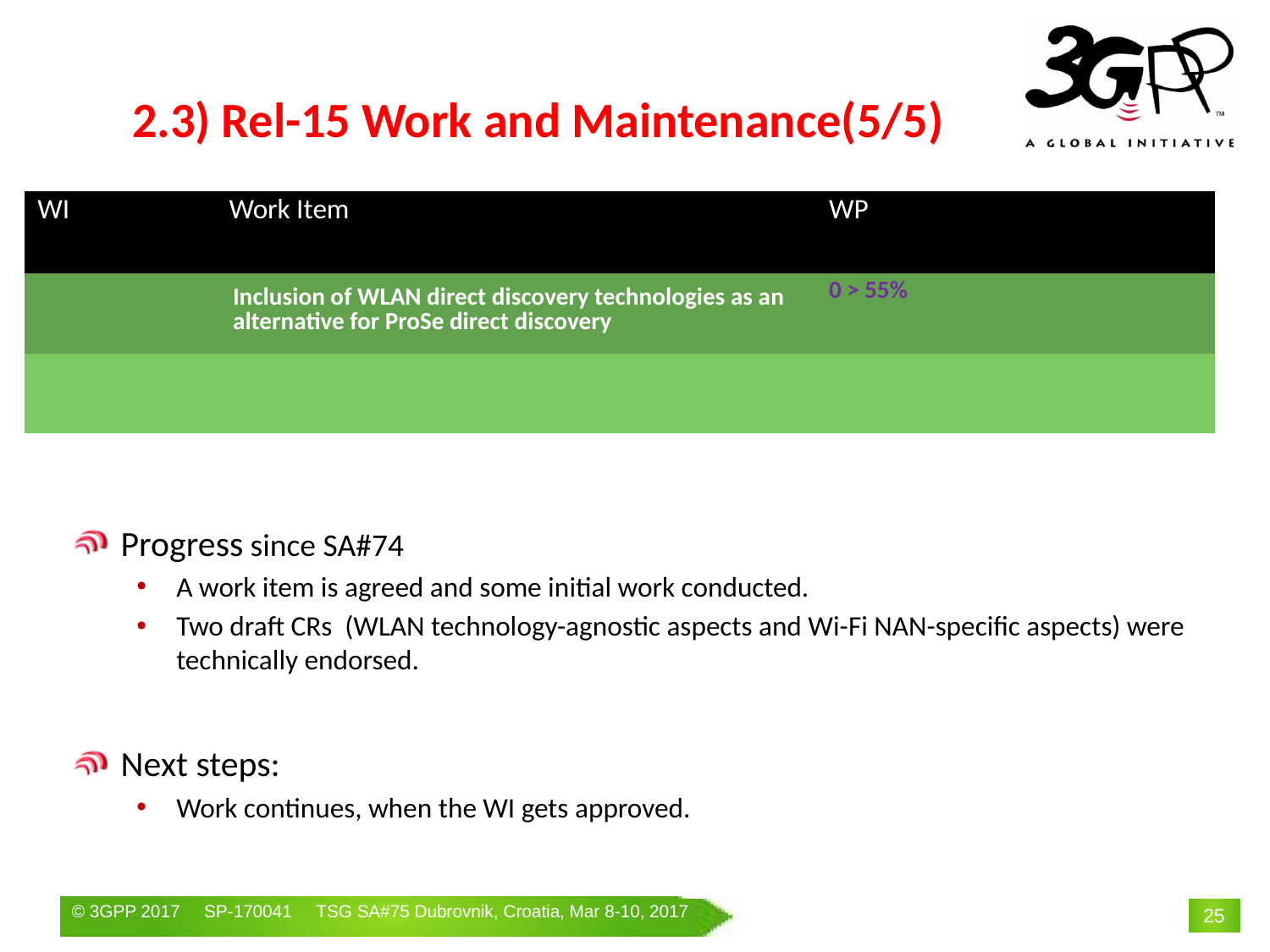

# 2.3) Rel-15 Work and Maintenance(5/5)
| WI | Work Item | WP |  |  |
| --- | --- | --- | --- | --- |
|  | Inclusion of WLAN direct discovery technologies as an alternative for ProSe direct discovery | 0 > 55% |  |  |
|  |  |  |  |  |
Progress since SA#74
A work item is agreed and some initial work conducted.
Two draft CRs  (WLAN technology-agnostic aspects and Wi-Fi NAN-specific aspects) were technically endorsed.

Next steps:
Work continues, when the WI gets approved.